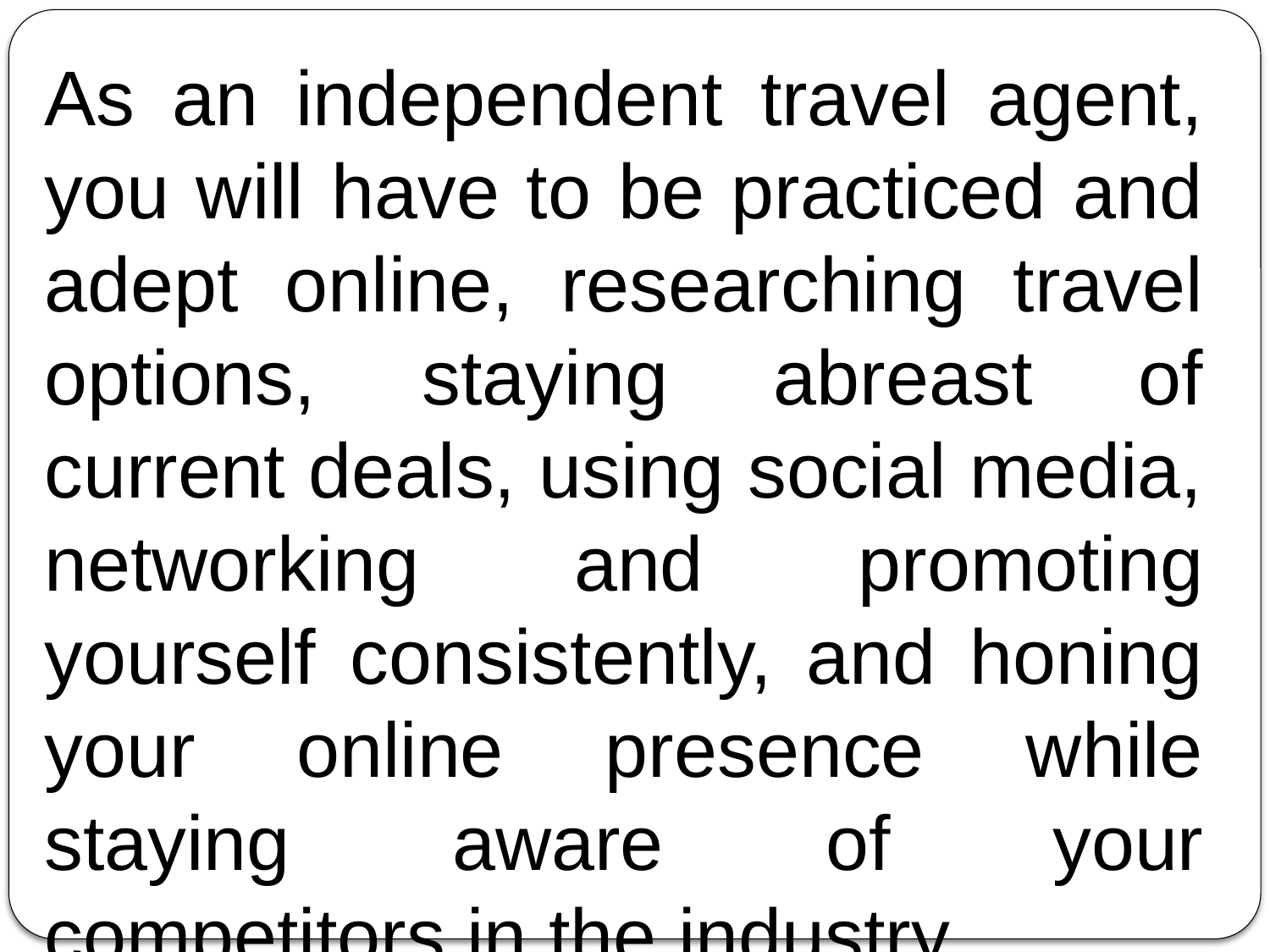

As an independent travel agent, you will have to be practiced and adept online, researching travel options, staying abreast of current deals, using social media, networking and promoting yourself consistently, and honing your online presence while staying aware of your competitors in the industry.